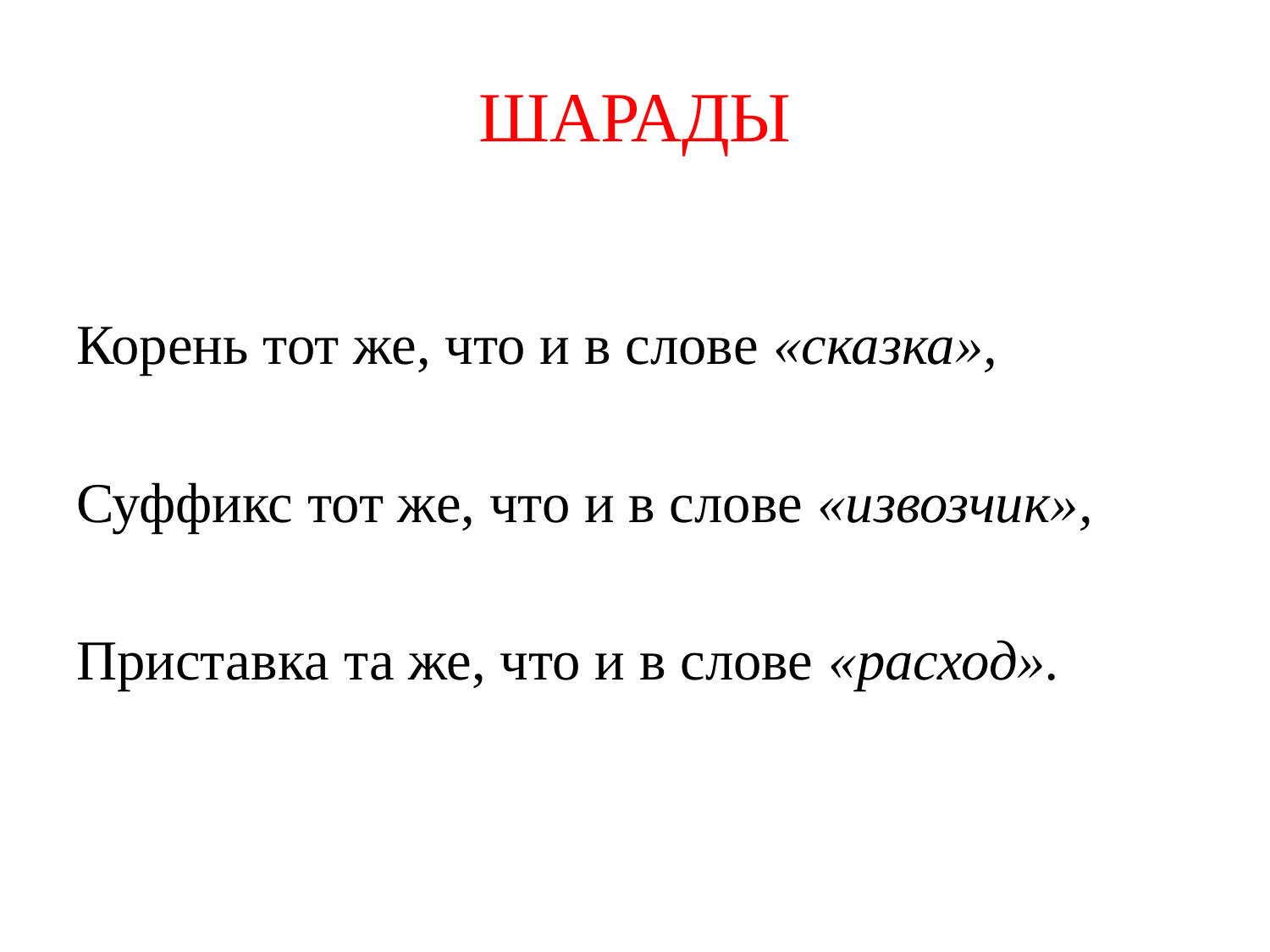

# ШАРАДЫ

Корень тот же, что и в слове «сказка»,

Суффикс тот же, что и в слове «извозчик»,

Приставка та же, что и в слове «расход».